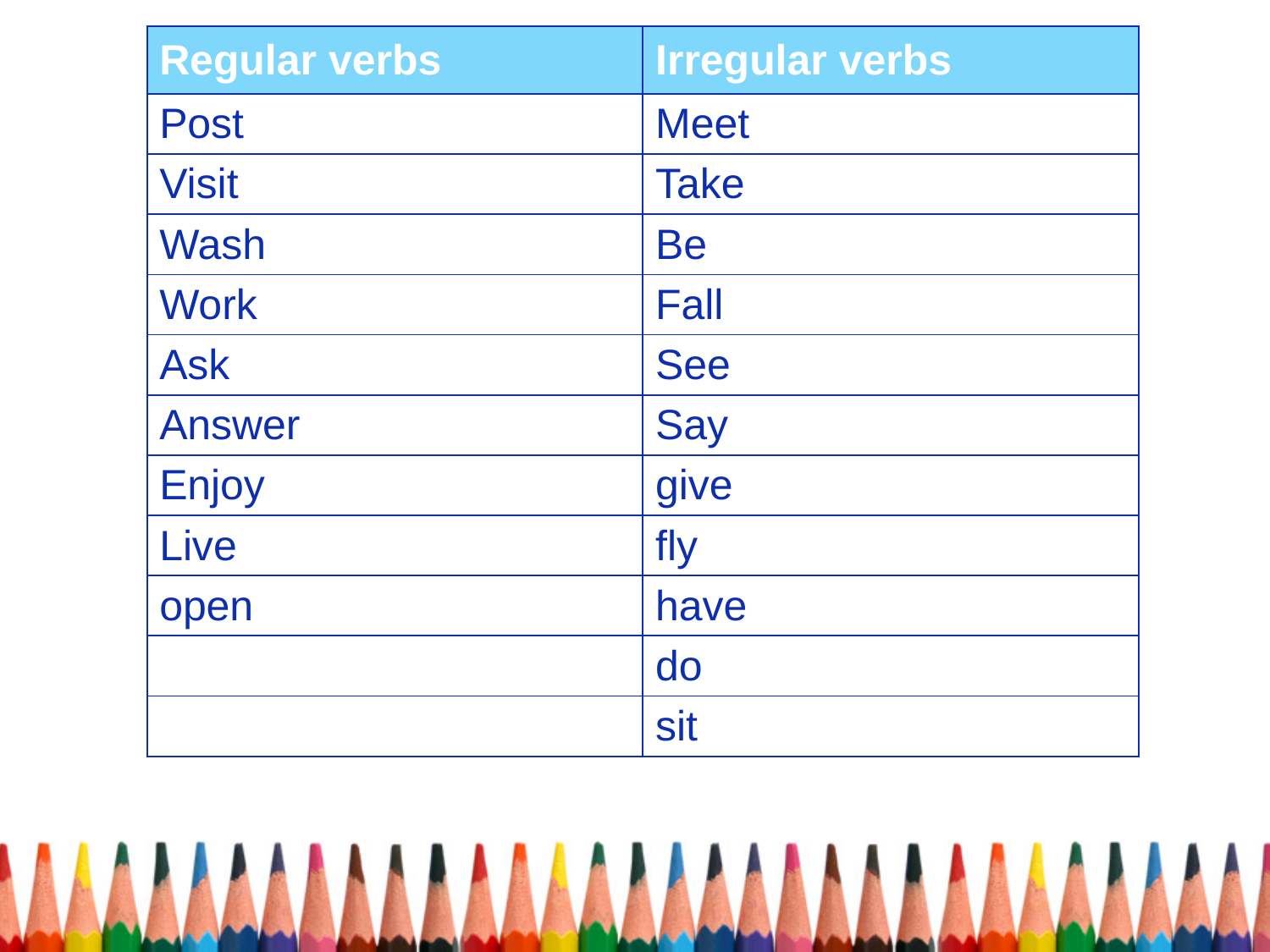

| Regular verbs | Irregular verbs |
| --- | --- |
| Post | Meet |
| Visit | Take |
| Wash | Be |
| Work | Fall |
| Ask | See |
| Answer | Say |
| Enjoy | give |
| Live | fly |
| open | have |
|  | do |
|  | sit |